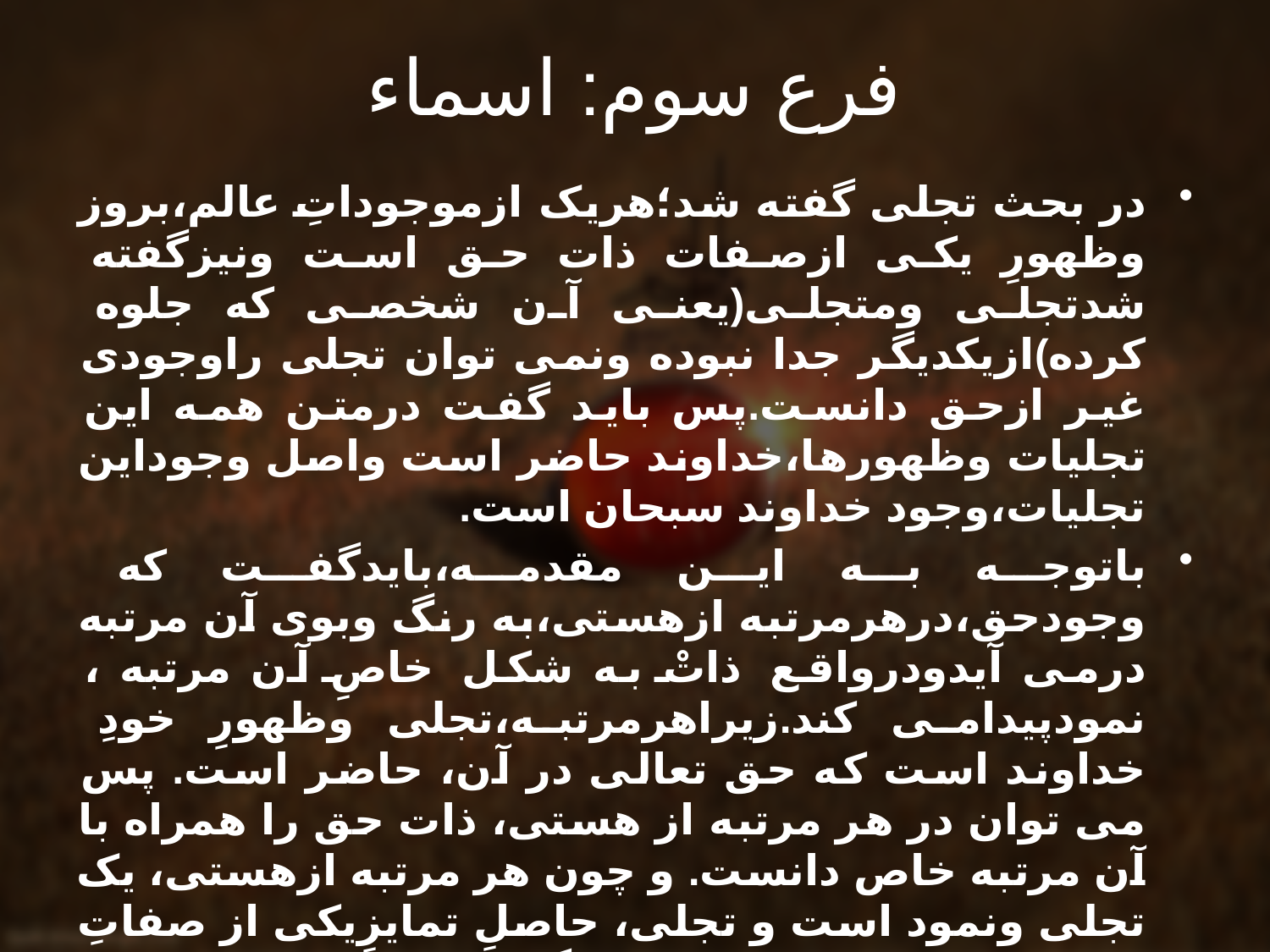

# فرع سوم: اسماء
در بحث تجلی گفته شد؛هريک ازموجوداتِ عالم،بروز وظهورِ يکی ازصفات ذات حق است ونيزگفته شدتجلی ومتجلی(يعنی آن شخصی که جلوه کرده)ازيکديگر جدا نبوده ونمی توان تجلی راوجودی غير ازحق دانست.پس بايد گفت درمتن همه اين تجليات وظهورها،خداوند حاضر است واصل وجوداين تجليات،وجود خداوند سبحان است.
باتوجه به اين مقدمه،بايدگفت که وجودحق،درهرمرتبه ازهستی،به رنگ وبوی آن مرتبه درمی آيدودرواقع ذاتْ به شکل خاصِ آن مرتبه ، نمودپيدامی کند.زيراهرمرتبه،تجلی وظهورِ خودِ خداوند است که حق تعالی در آن، حاضر است. پس می توان در هر مرتبه از هستی، ذات حق را همراه با آن مرتبه خاص دانست. و چون هر مرتبه ازهستی، يک تجلی ونمود است و تجلی، حاصلِ تمايزِيکی از صفاتِ ذات حق دربيرون است ، بايدگفت همراهیِ ذات با هر مرتبه ازهستی، به معنای مقارنتِ او با يکی از صفاتِ منحاز و ممتاز خودِ اوست که در بيرون از ذات ظهور يافته است.